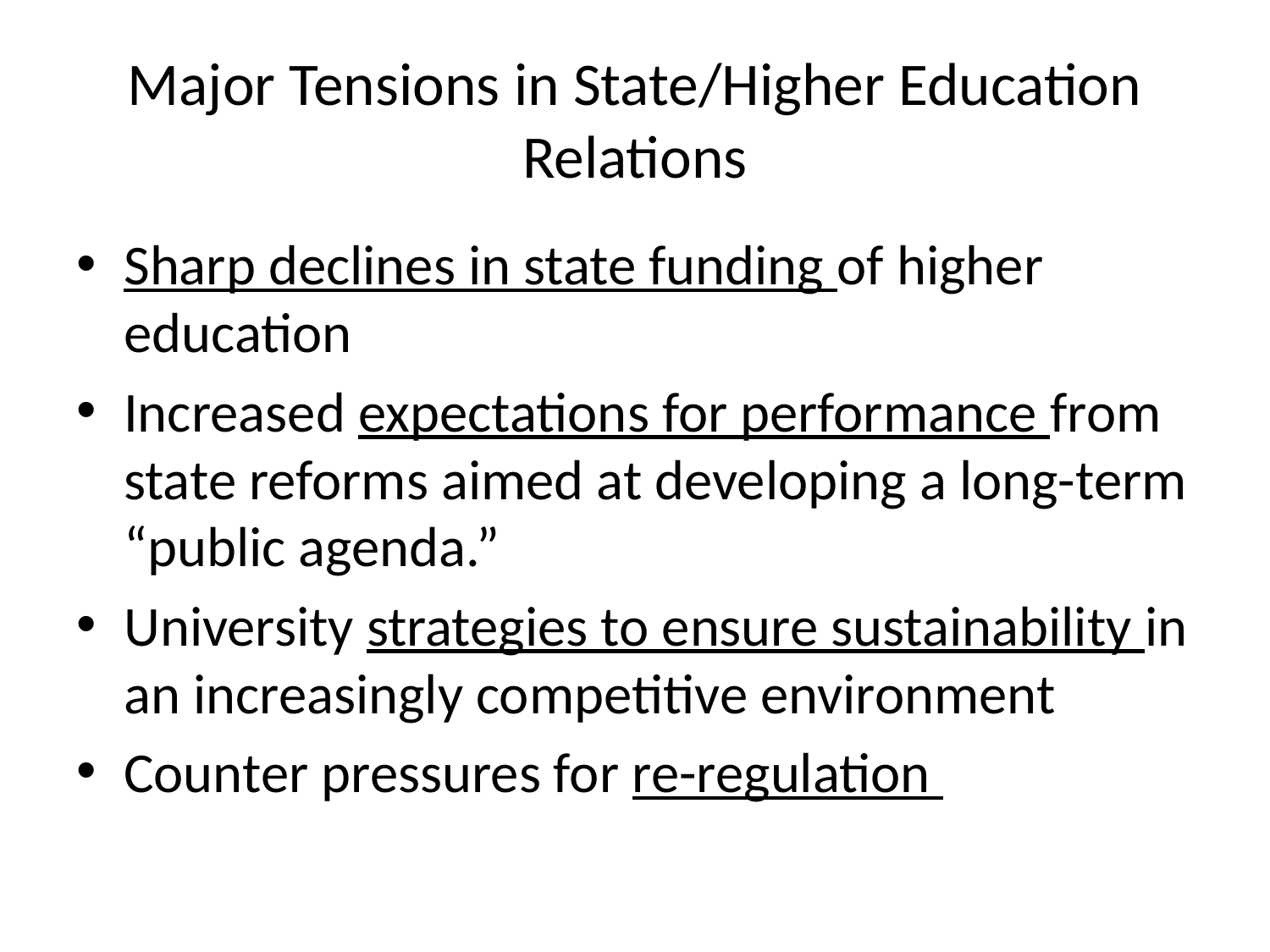

# Major Tensions in State/Higher Education Relations
Sharp declines in state funding of higher education
Increased expectations for performance from state reforms aimed at developing a long-term “public agenda.”
University strategies to ensure sustainability in an increasingly competitive environment
Counter pressures for re-regulation